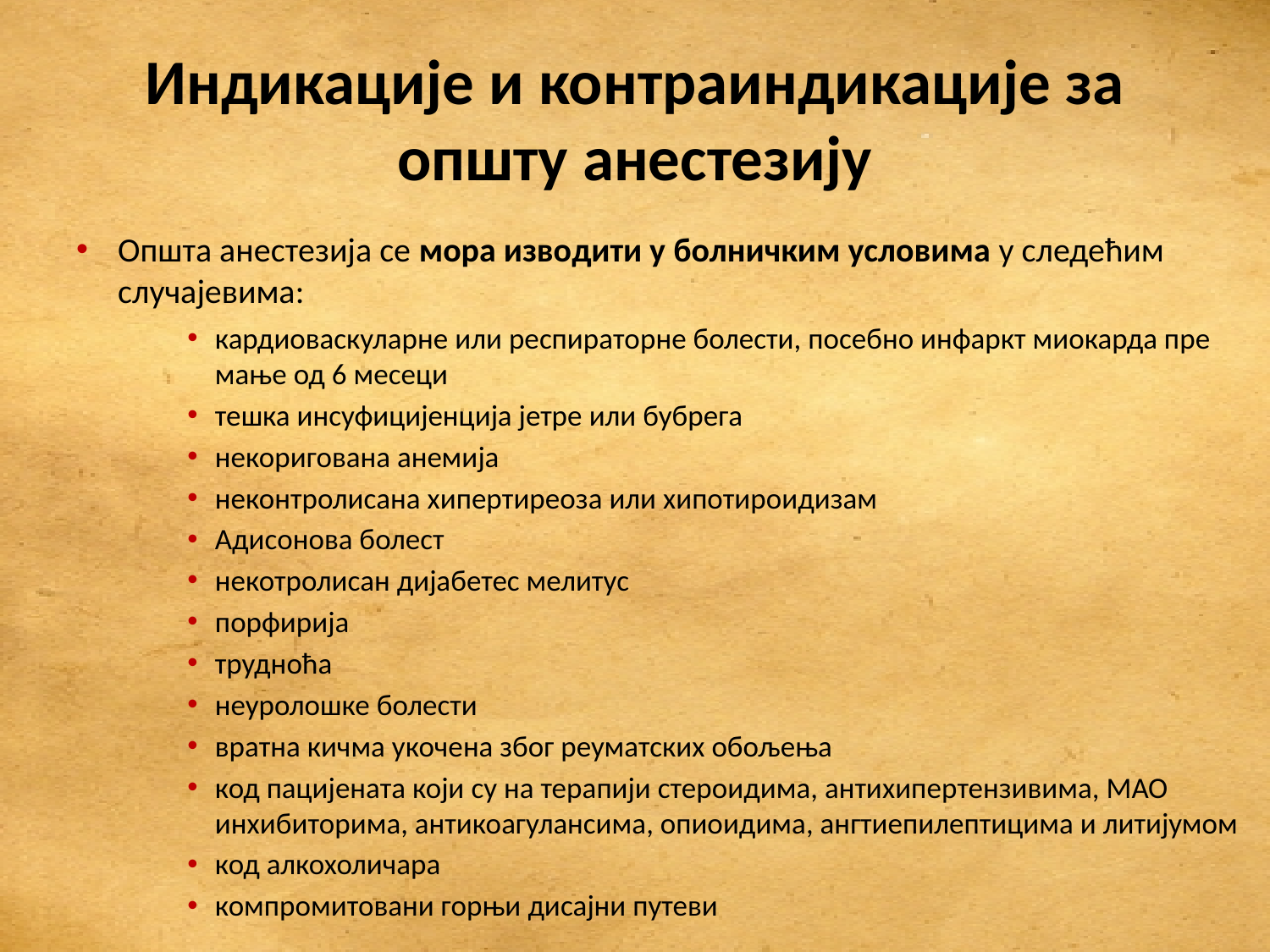

# Индикације и контраиндикације за општу анестезију
Општа анестезија се мора изводити у болничким условима у следећим случајевима:
кардиоваскуларне или респираторне болести, посебно инфаркт миокарда пре мање од 6 месеци
тешка инсуфицијенција јетре или бубрега
некоригована анемија
неконтролисана хипертиреоза или хипотироидизам
Адисонова болест
некотролисан дијабетес мелитус
порфирија
трудноћа
неуролошке болести
вратна кичма укочена због реуматских обољења
код пацијената који су на терапији стероидима, антихипертензивима, МАО инхибиторима, антикоагулансима, опиоидима, ангтиепилептицима и литијумом
код алкохоличара
компромитовани горњи дисајни путеви